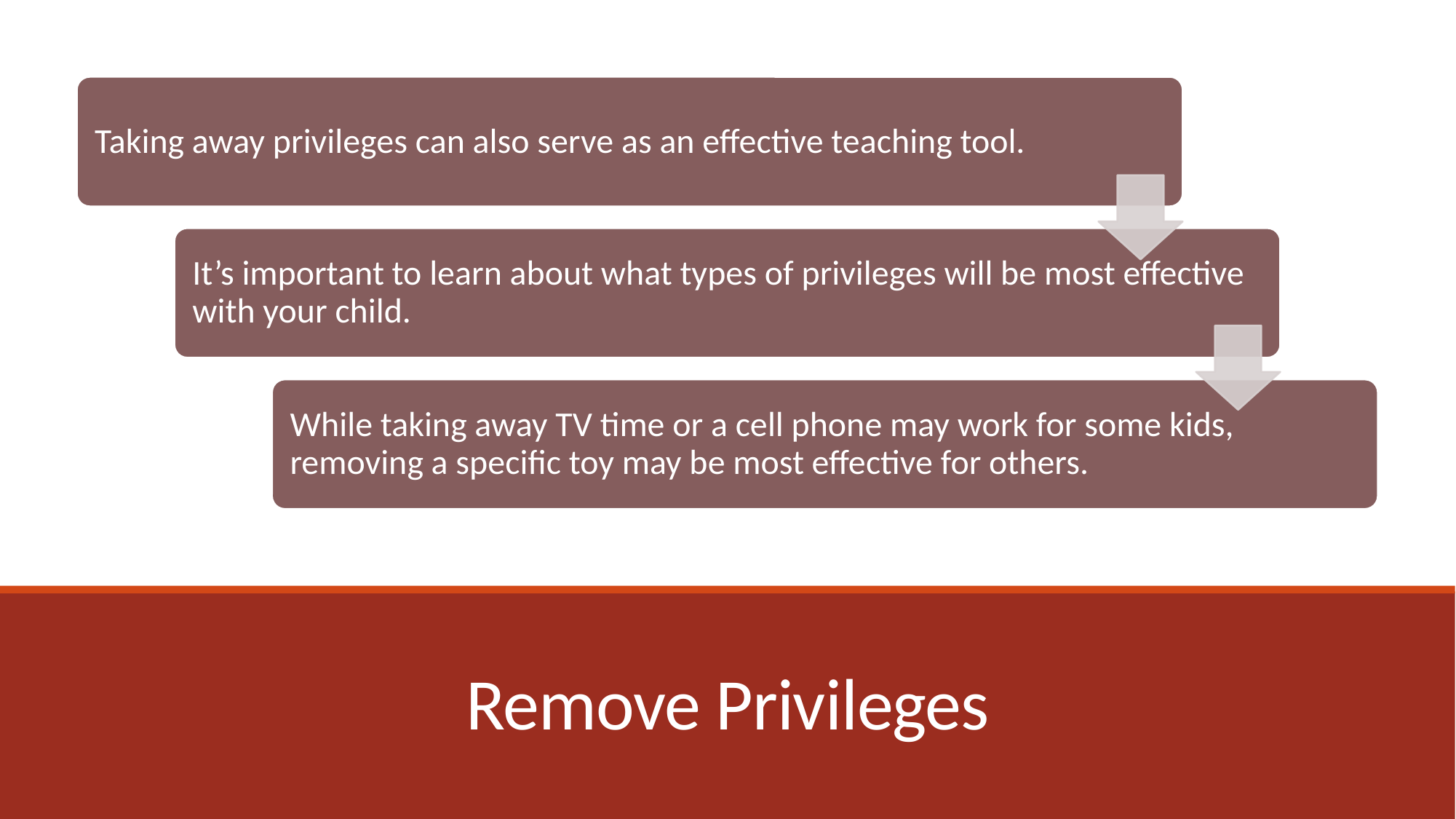

Taking away privileges can also serve as an effective teaching tool.
It’s important to learn about what types of privileges will be most effective with your child.
While taking away TV time or a cell phone may work for some kids, removing a specific toy may be most effective for others.

# Remove Privileges